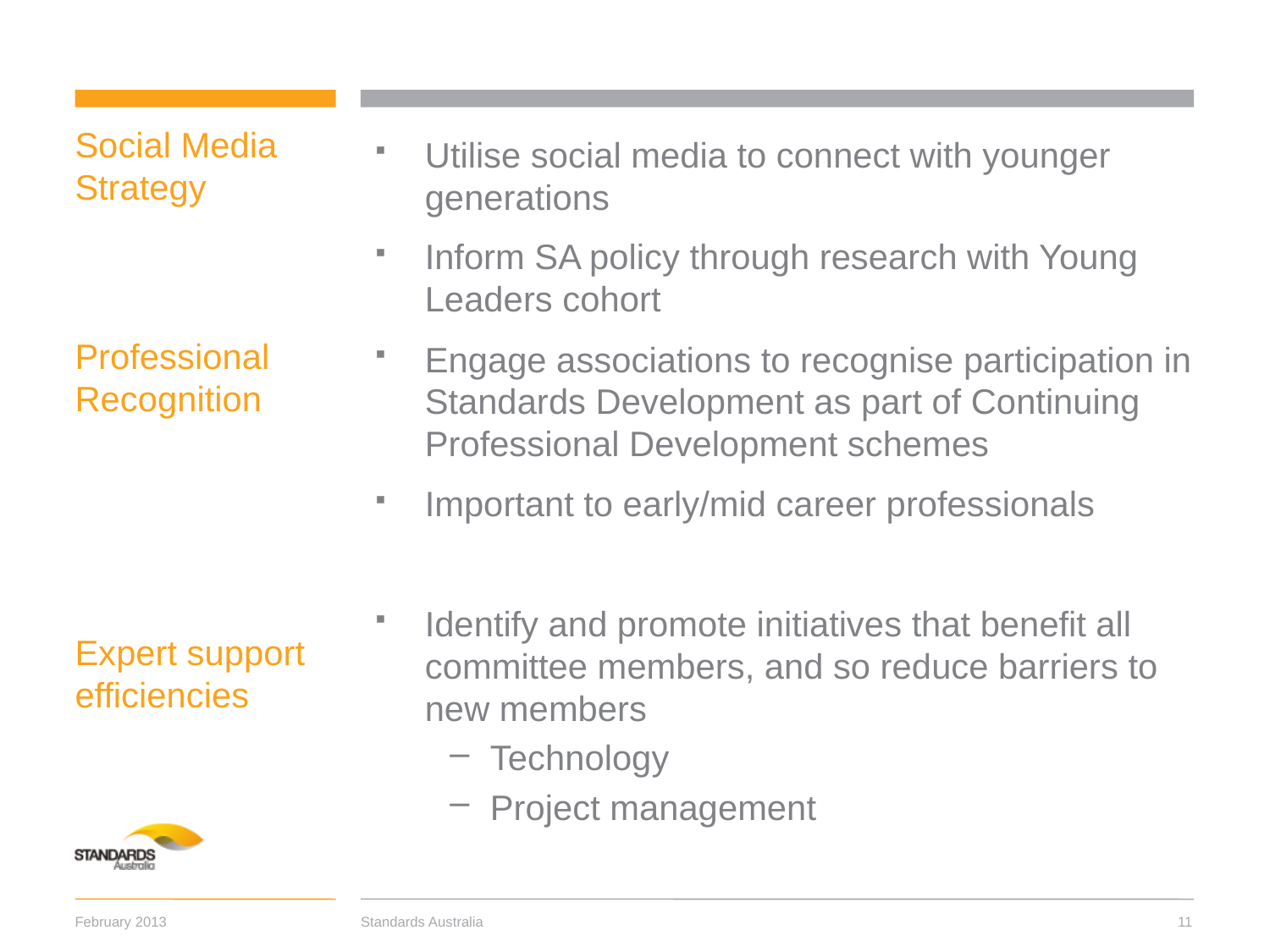

# Social Media Strategy Professional Recognition Expert support efficiencies
Utilise social media to connect with younger generations
Inform SA policy through research with Young Leaders cohort
Engage associations to recognise participation in Standards Development as part of Continuing Professional Development schemes
Important to early/mid career professionals

Identify and promote initiatives that benefit all committee members, and so reduce barriers to new members
Technology
Project management
Standards Australia